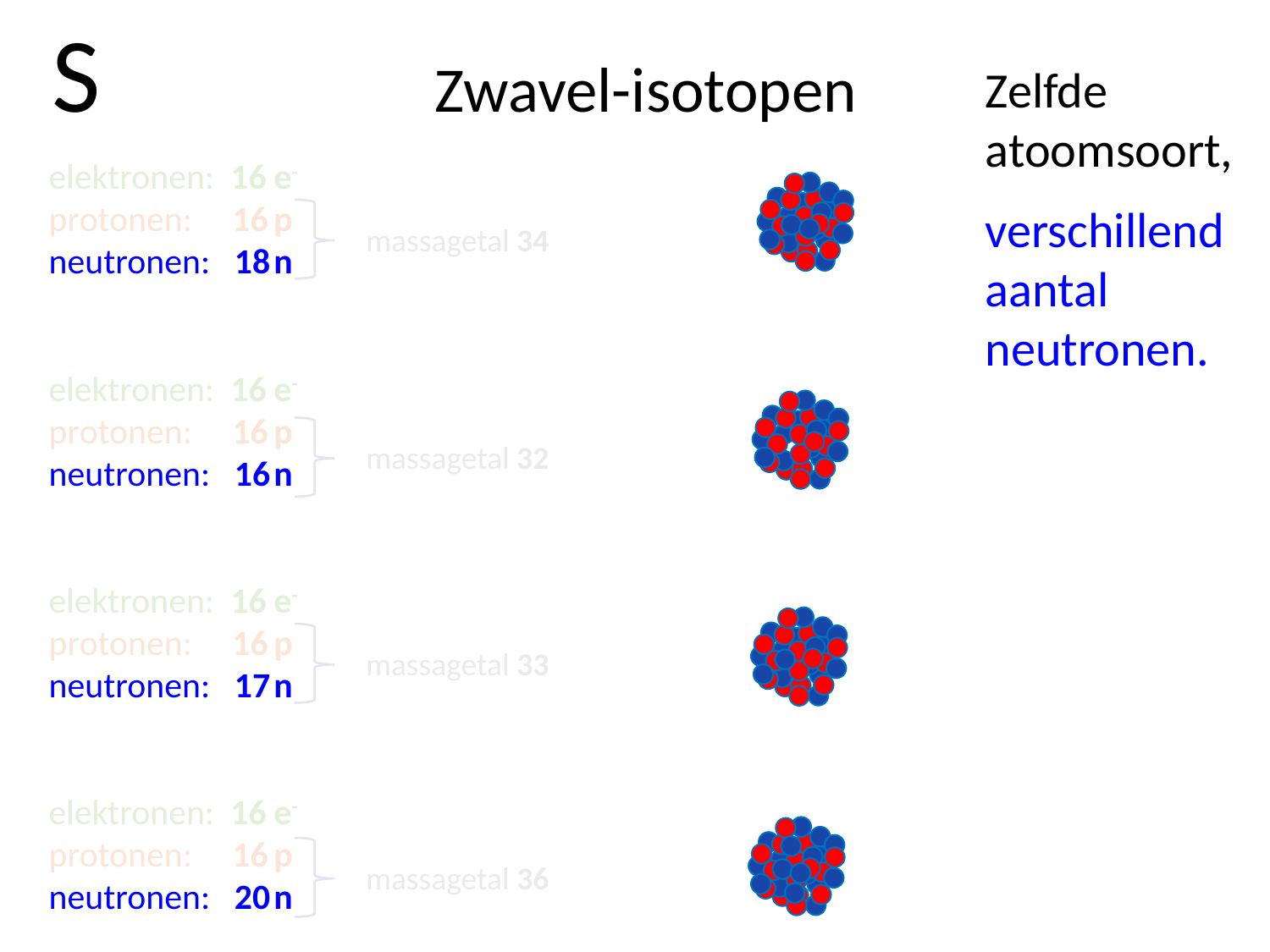

S              Zwavel-isotopen
S
elektronen:  16	e- 	lading 1-
protonen:     16	p
neutronen:   18	n	geen lading

elektronen:  16	e- 	lading 1-
protonen:     16	p
neutronen:   16	n	geen lading

elektronen:  16	e- 	lading 1-
protonen:     16	p
neutronen:   17	n	geen lading

elektronen:  16	e- 	lading 1-
protonen:     16	p
neutronen:   20	n	geen lading

						         atoomkern

Zelfde atoomsoort,

verschillend aantal neutronen.

massagetal 34

massagetal 32

massagetal 33

massagetal 36